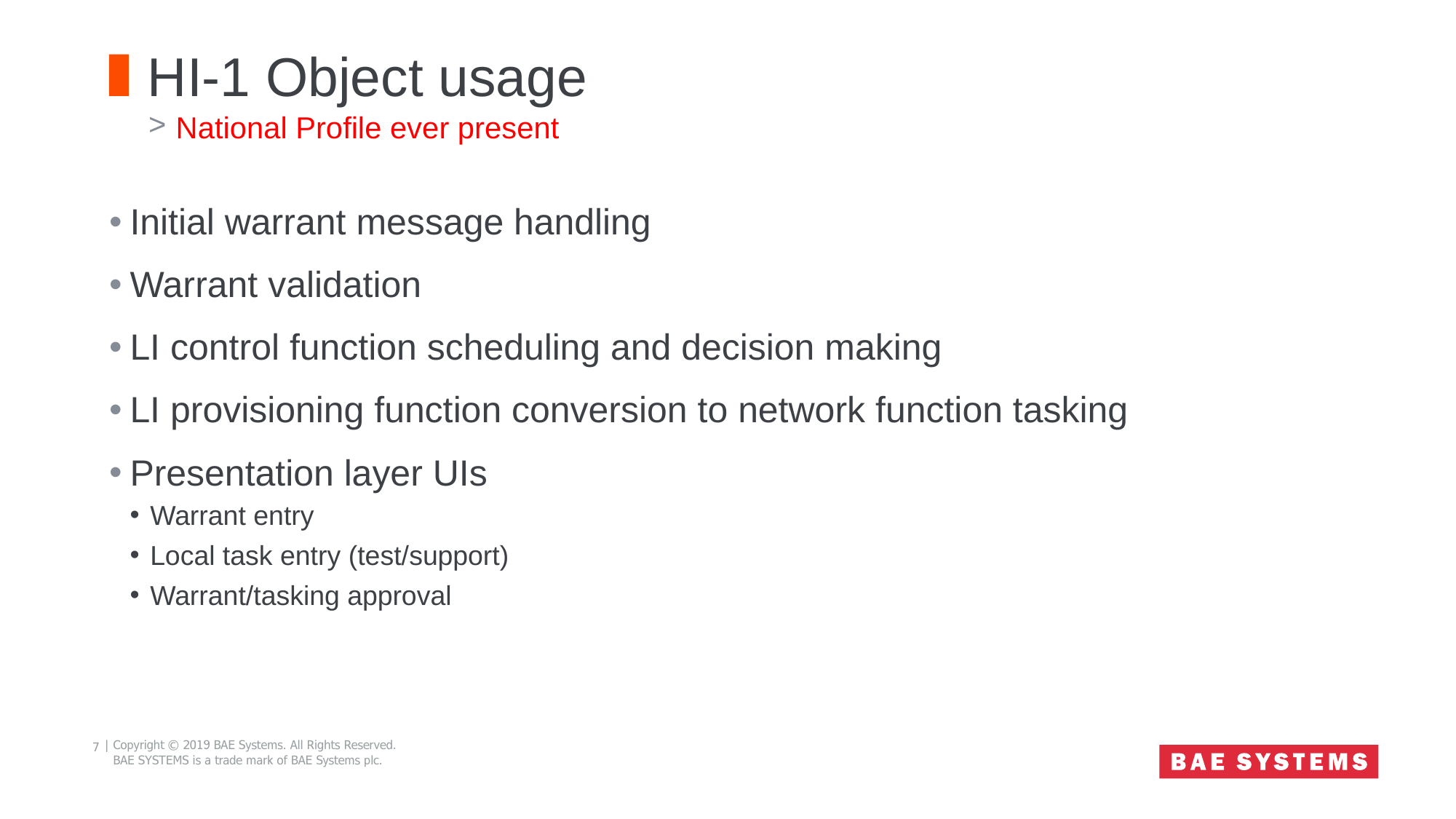

# HI-1 Object usage
National Profile ever present
Initial warrant message handling
Warrant validation
LI control function scheduling and decision making
LI provisioning function conversion to network function tasking
Presentation layer UIs
Warrant entry
Local task entry (test/support)
Warrant/tasking approval